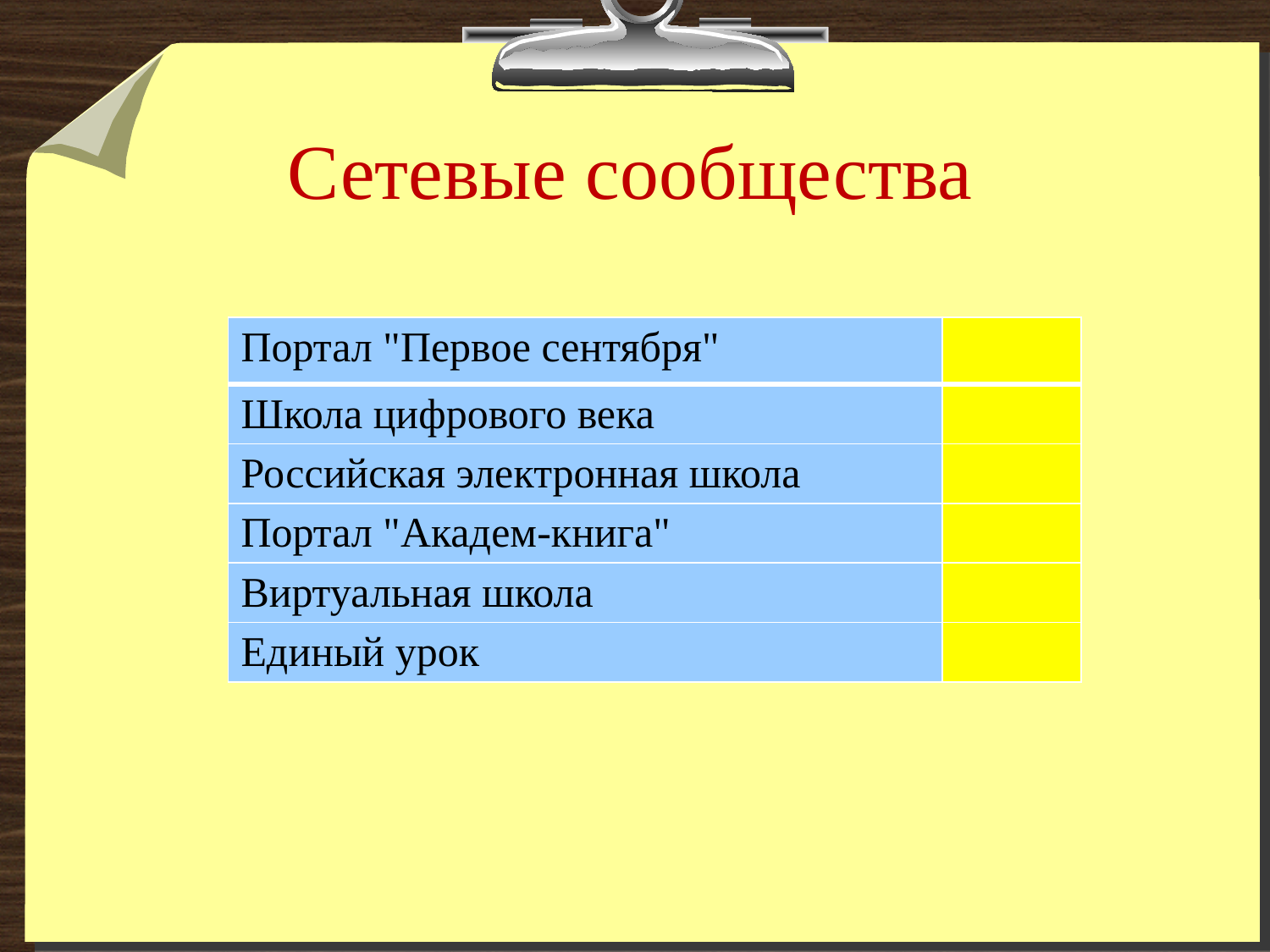

# Сетевые сообщества
| Портал "Первое сентября" |  |
| --- | --- |
| Школа цифрового века |  |
| Российская электронная школа |  |
| Портал "Академ-книга" |  |
| Виртуальная школа |  |
| Единый урок |  |